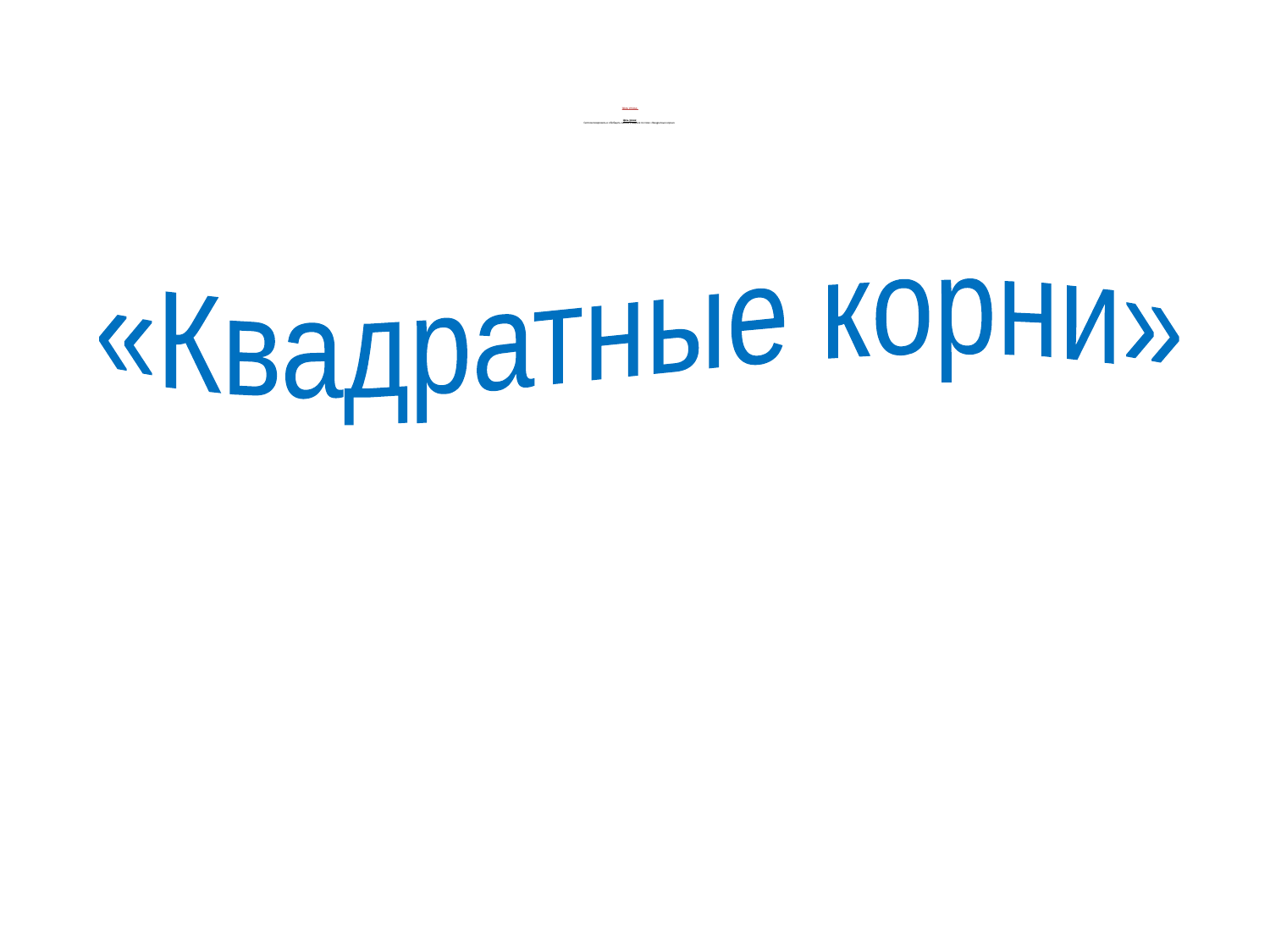

# ТЕМА УРОКА: Цель урока: Систематизировать и обобщить знания учащихся по теме «Квадратные корни»
«Квадратные корни»